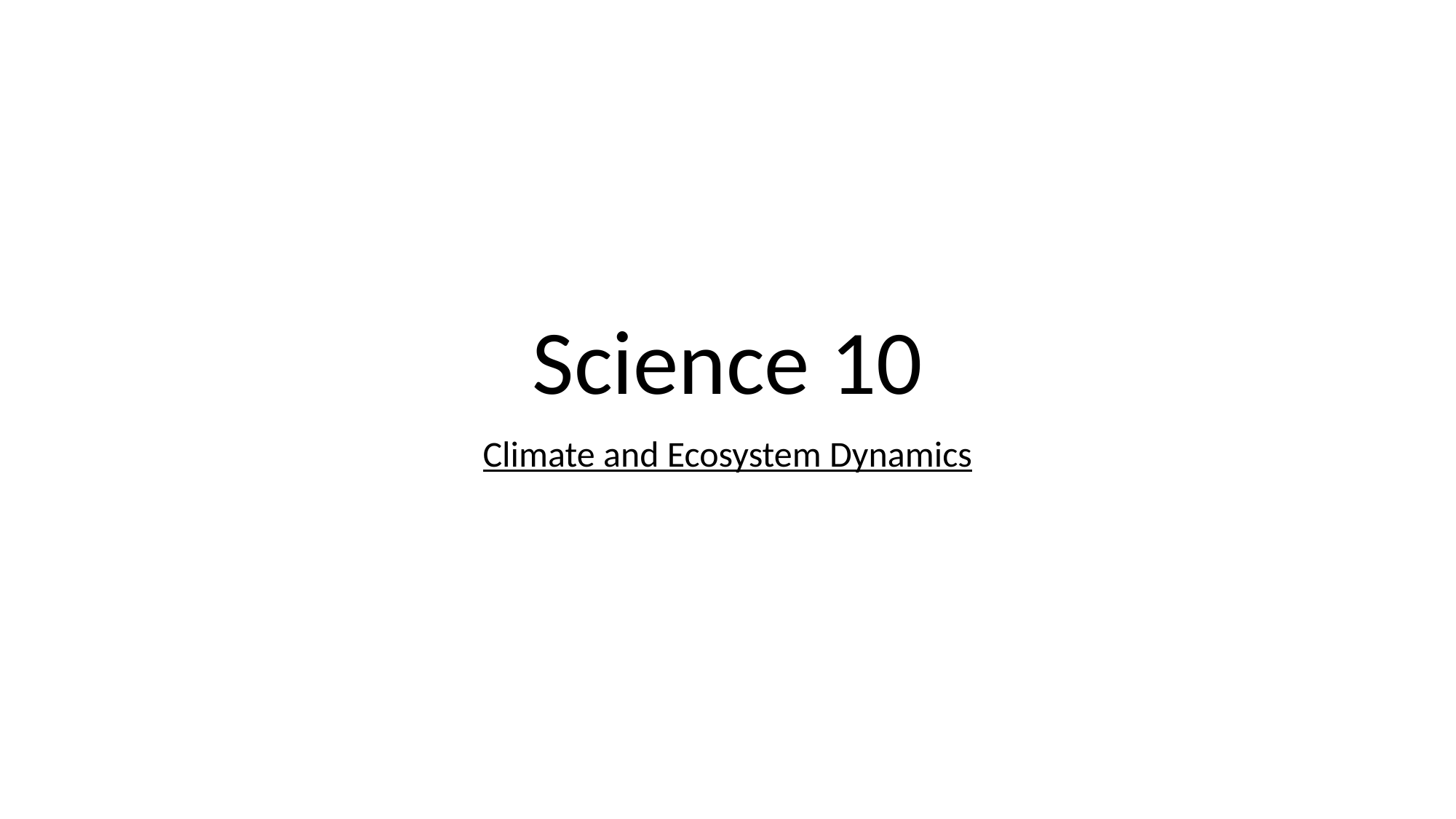

# Science 10
Climate and Ecosystem Dynamics